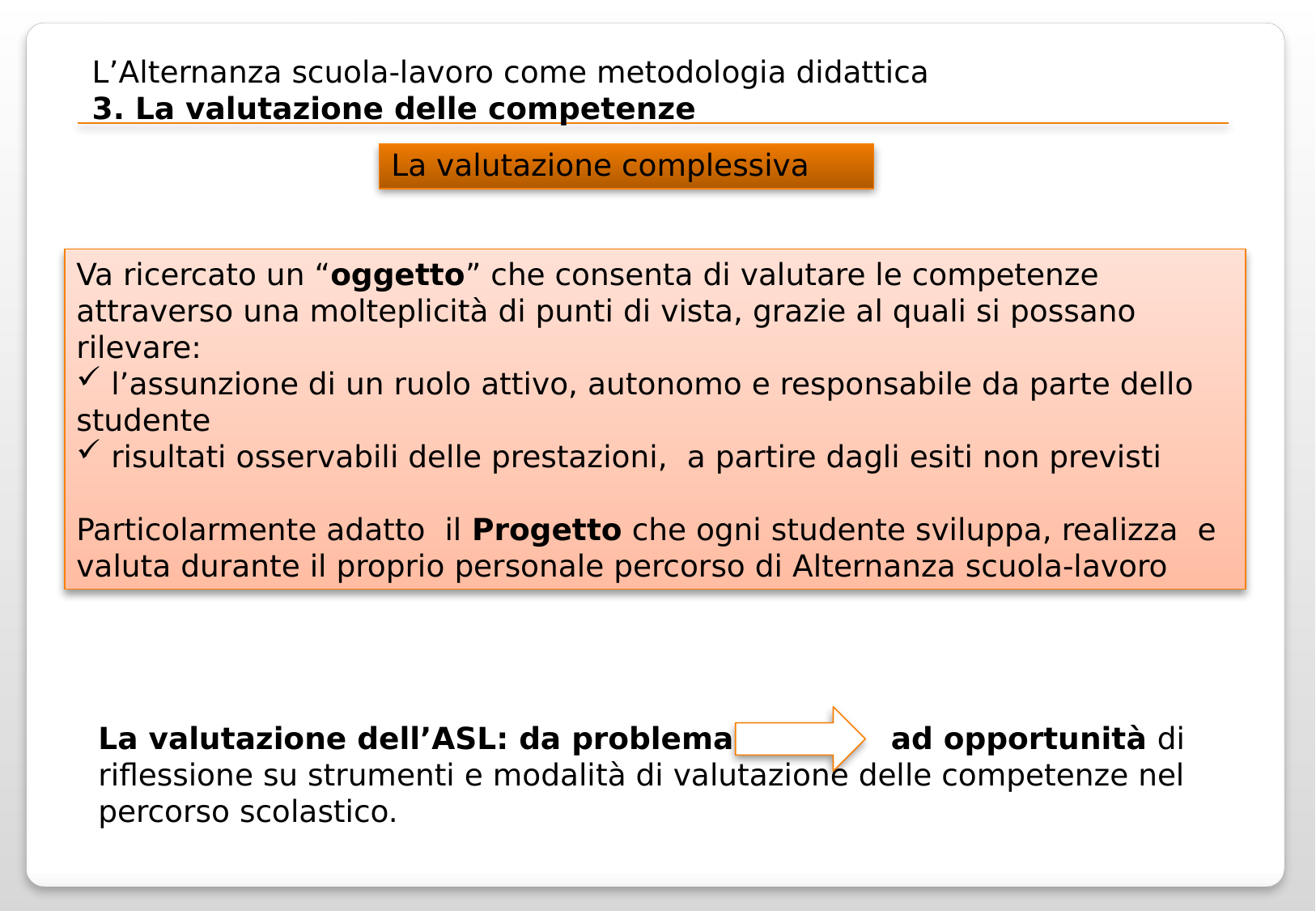

L’Alternanza scuola-lavoro come metodologia didattica
3. La valutazione delle competenze
La valutazione complessiva

Va ricercato un “oggetto” che consenta di valutare le competenze attraverso una molteplicità di punti di vista, grazie al quali si possano rilevare:
 l’assunzione di un ruolo attivo, autonomo e responsabile da parte dello studente
 risultati osservabili delle prestazioni,  a partire dagli esiti non previsti

Particolarmente adatto  il Progetto che ogni studente sviluppa, realizza  e  valuta durante il proprio personale percorso di Alternanza scuola-lavoro

La valutazione dell’ASL: da problema               ad opportunità di riflessione su strumenti e modalità di valutazione delle competenze nel percorso scolastico.